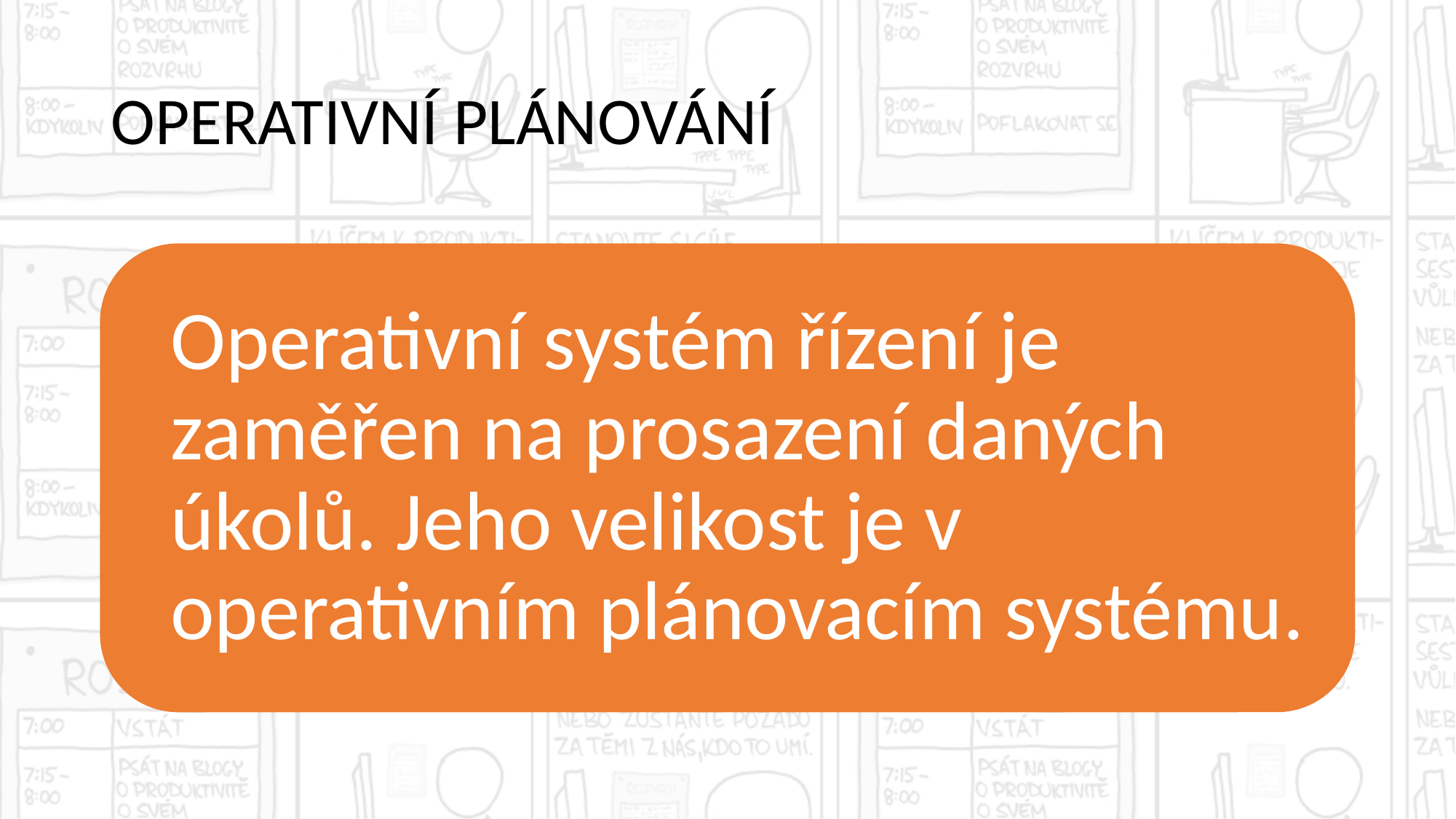

# OPERATIVNÍ PLÁNOVÁNÍ
Operativní systém řízení je zaměřen na prosazení daných úkolů. Jeho velikost je v operativním plánovacím systému.